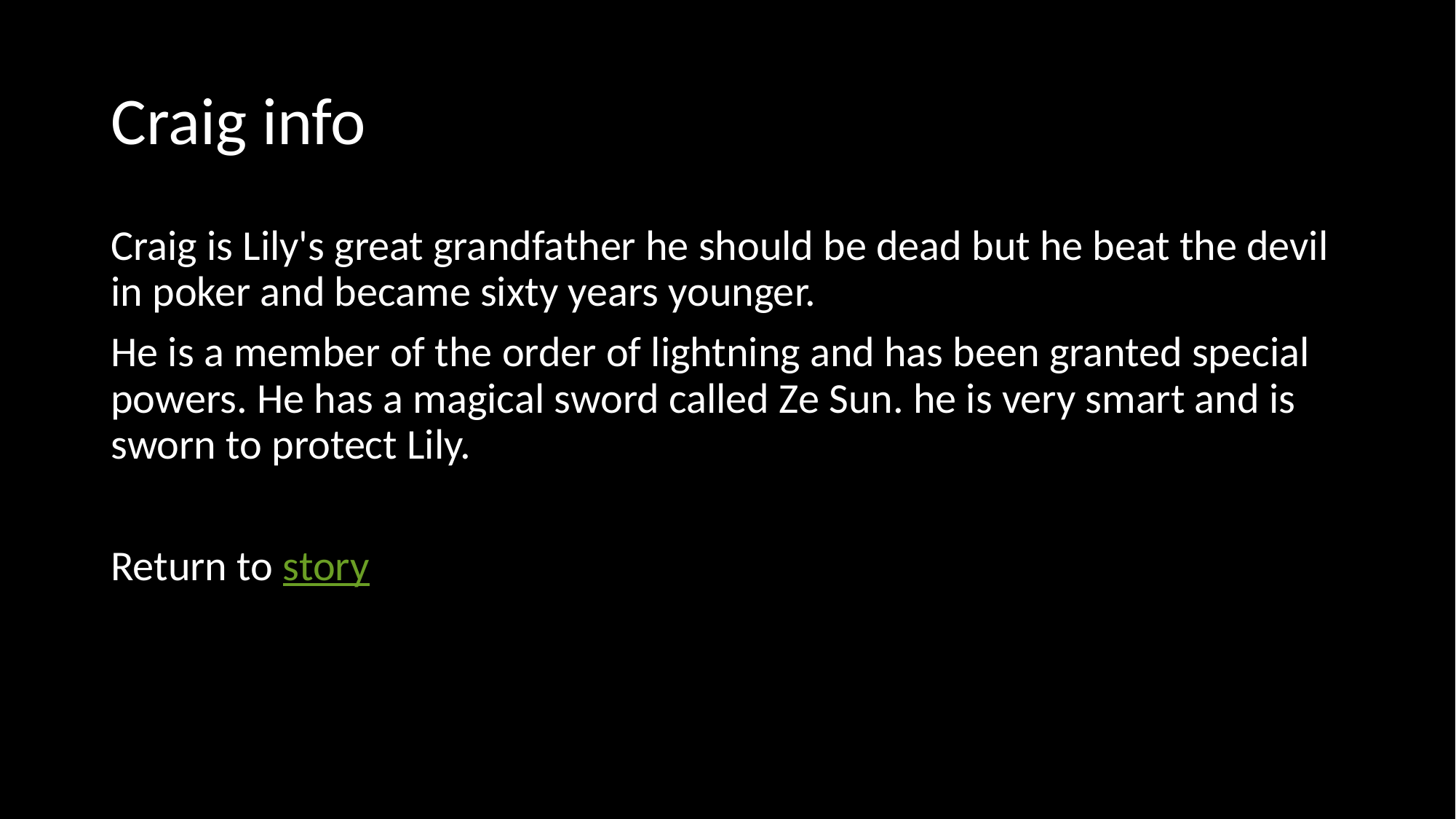

# Craig info
Craig is Lily's great grandfather he should be dead but he beat the devil in poker and became sixty years younger.
He is a member of the order of lightning and has been granted special powers. He has a magical sword called Ze Sun. he is very smart and is sworn to protect Lily.

Return to story